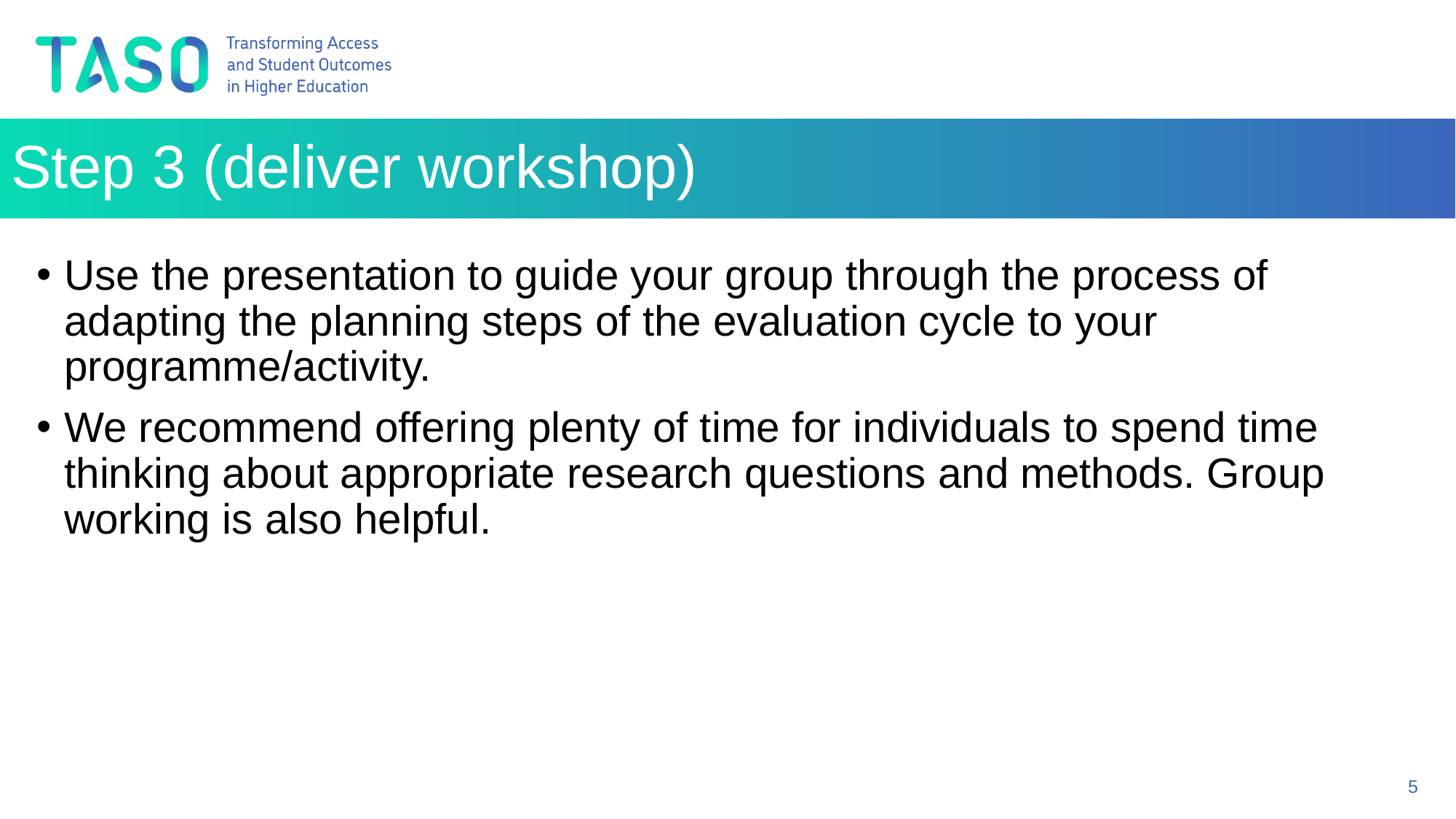

Step 3 (deliver workshop)
Use the presentation to guide your group through the process of adapting the planning steps of the evaluation cycle to your programme/activity.
We recommend offering plenty of time for individuals to spend time thinking about appropriate research questions and methods. Group working is also helpful.
5